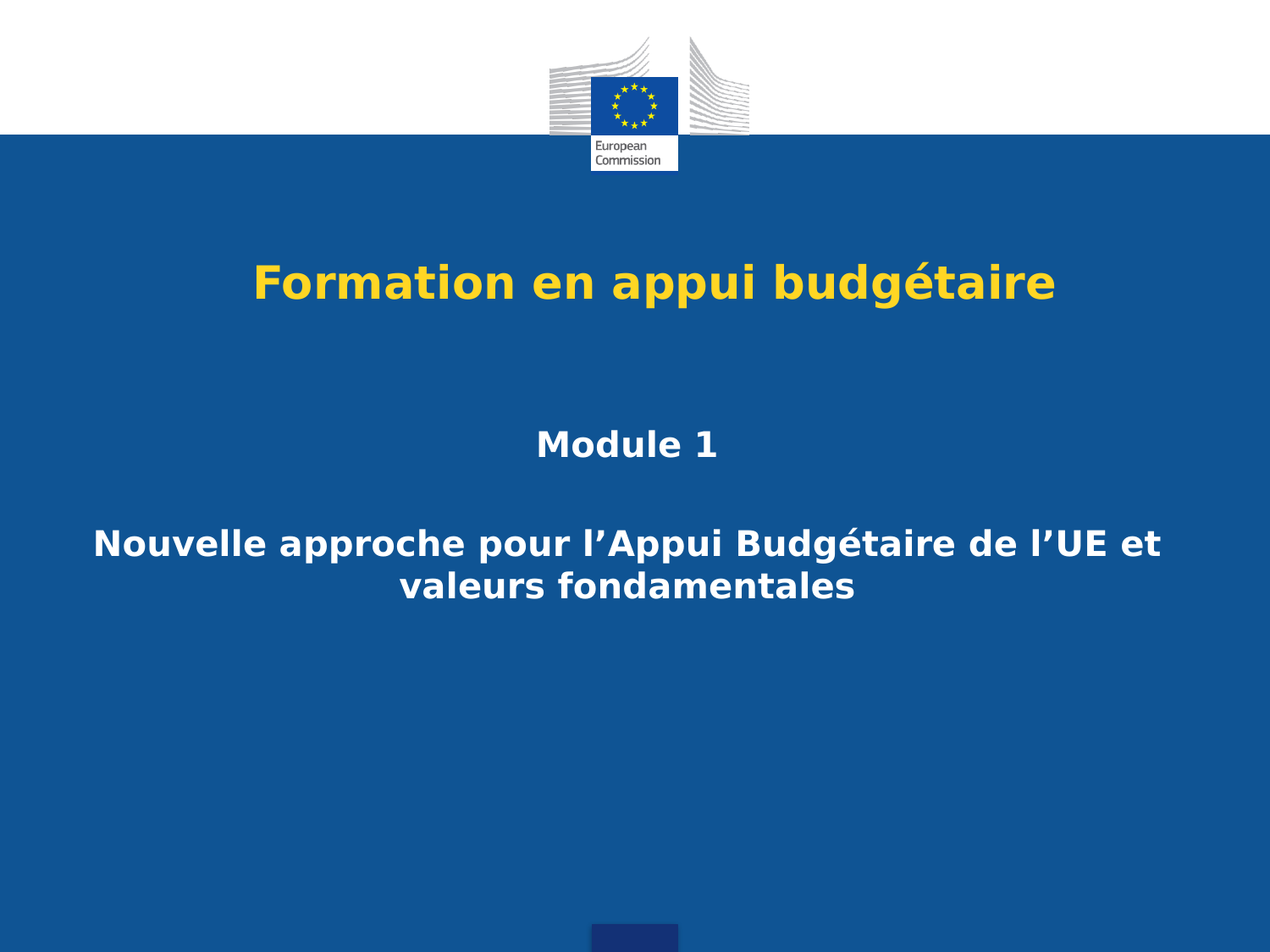

# Formation en appui budgétaire
Module 1

Nouvelle approche pour l’Appui Budgétaire de l’UE et valeurs fondamentales